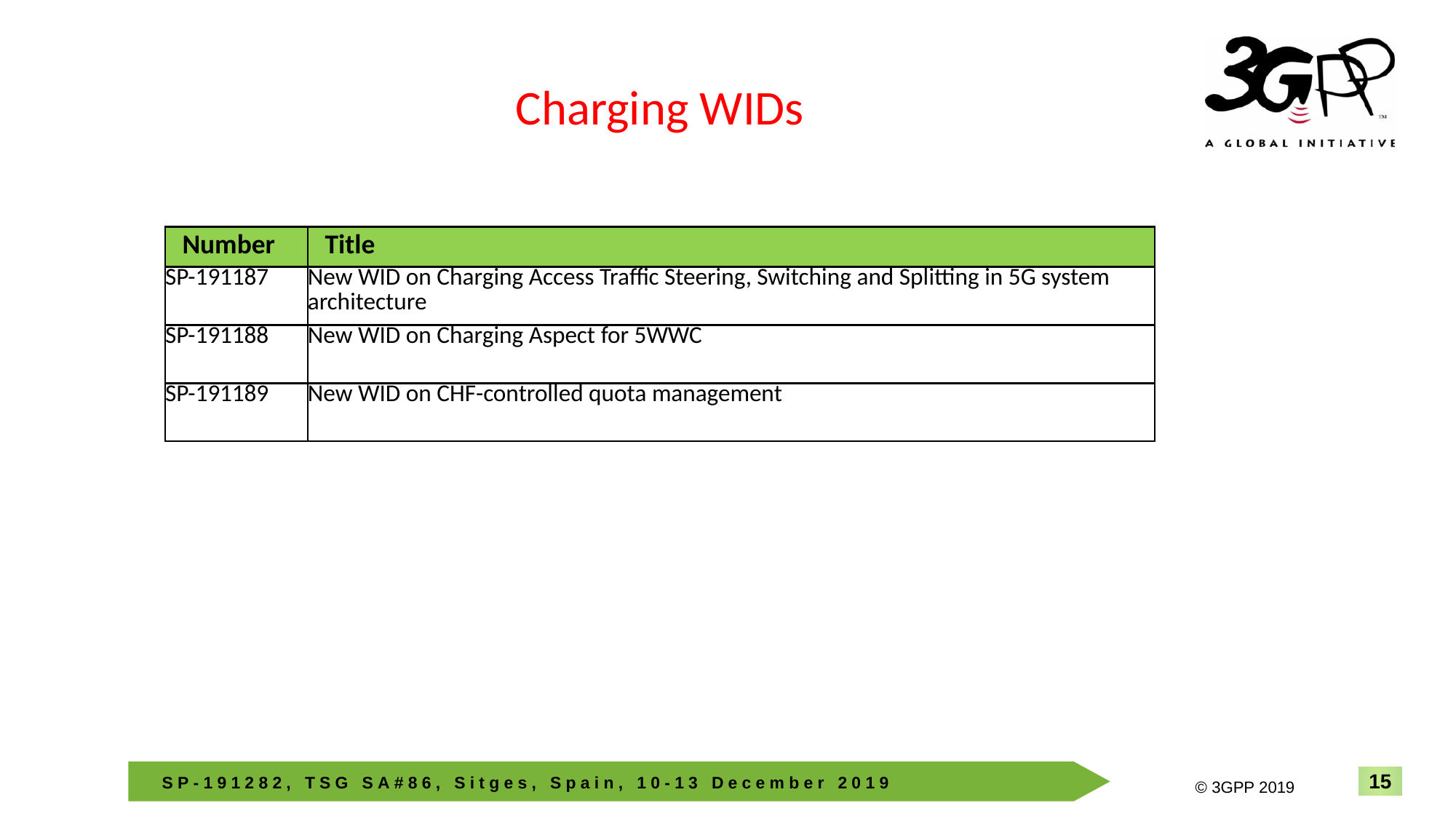

Charging WIDs
| Number | Title |
| --- | --- |
| SP-191187 | New WID on Charging Access Traffic Steering, Switching and Splitting in 5G system architecture |
| SP-191188 | New WID on Charging Aspect for 5WWC |
| SP-191189 | New WID on CHF-controlled quota management |